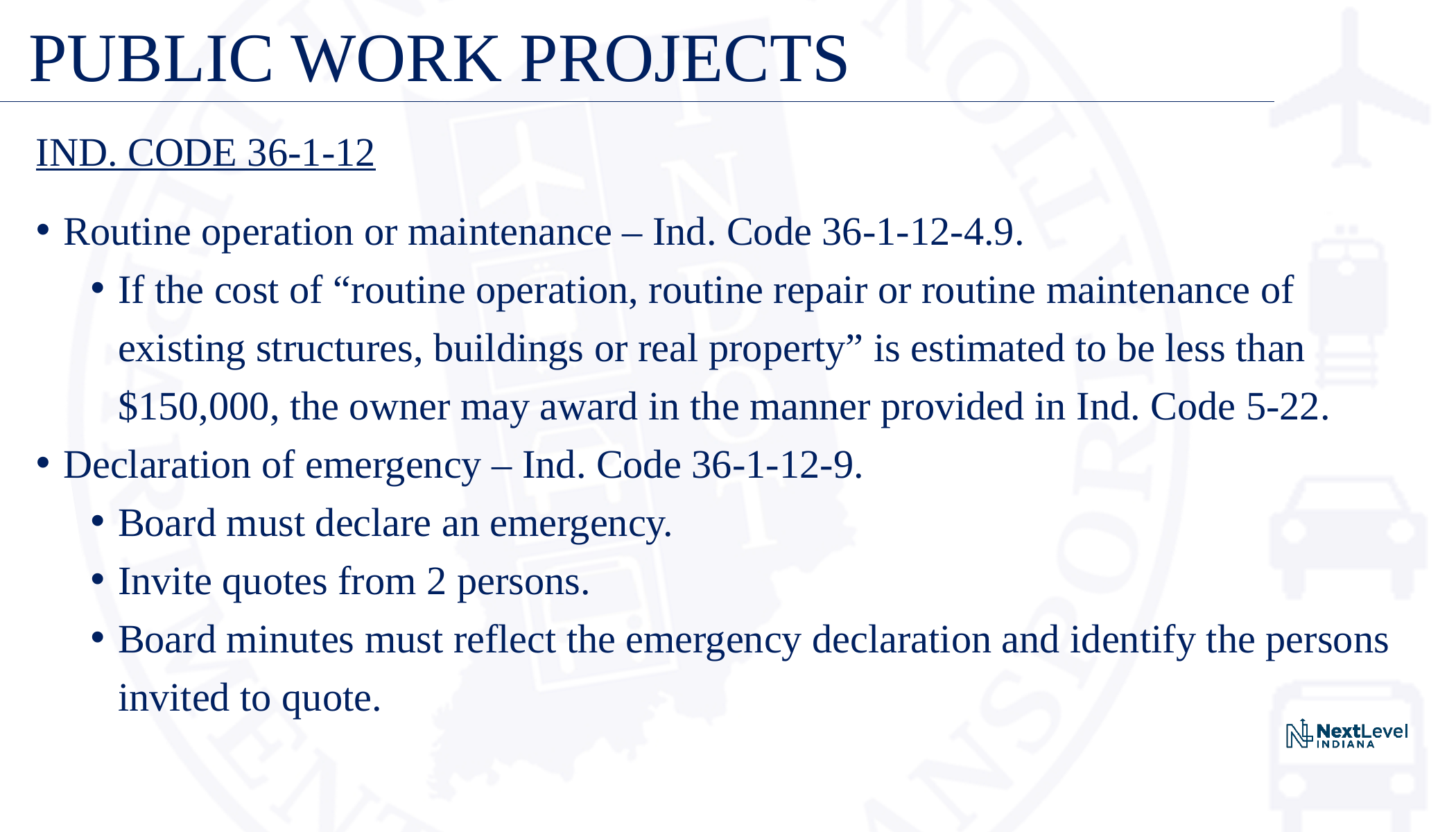

# PUBLIC WORK PROJECTS
IND. CODE 36-1-12

Routine operation or maintenance – Ind. Code 36-1-12-4.9.
If the cost of “routine operation, routine repair or routine maintenance of existing structures, buildings or real property” is estimated to be less than $150,000, the owner may award in the manner provided in Ind. Code 5-22.
Declaration of emergency – Ind. Code 36-1-12-9.
Board must declare an emergency.
Invite quotes from 2 persons.
Board minutes must reflect the emergency declaration and identify the persons invited to quote.